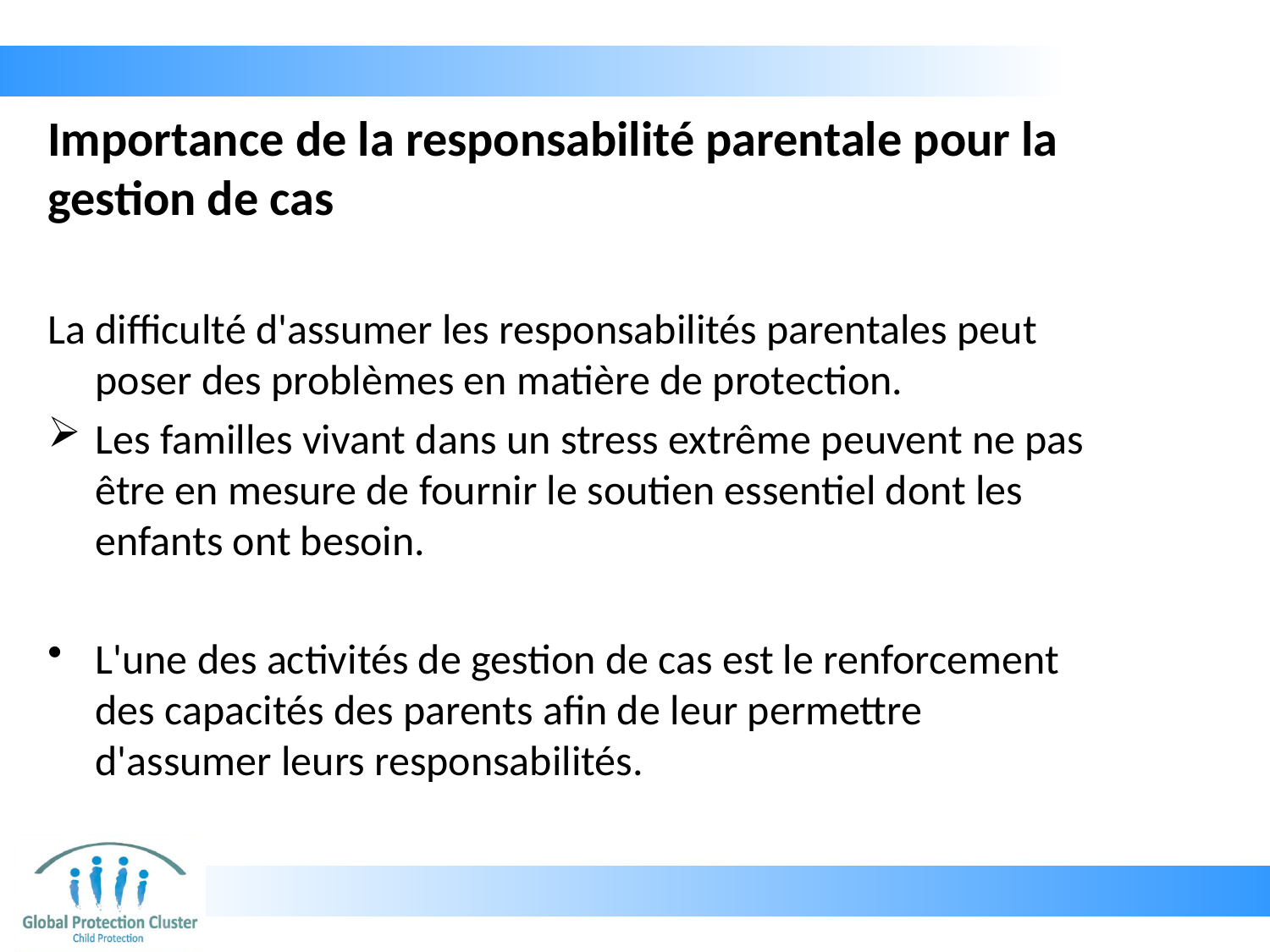

# Importance de la responsabilité parentale pour la gestion de cas

La difficulté d'assumer les responsabilités parentales peut poser des problèmes en matière de protection.
Les familles vivant dans un stress extrême peuvent ne pas être en mesure de fournir le soutien essentiel dont les enfants ont besoin.

L'une des activités de gestion de cas est le renforcement des capacités des parents afin de leur permettre d'assumer leurs responsabilités.